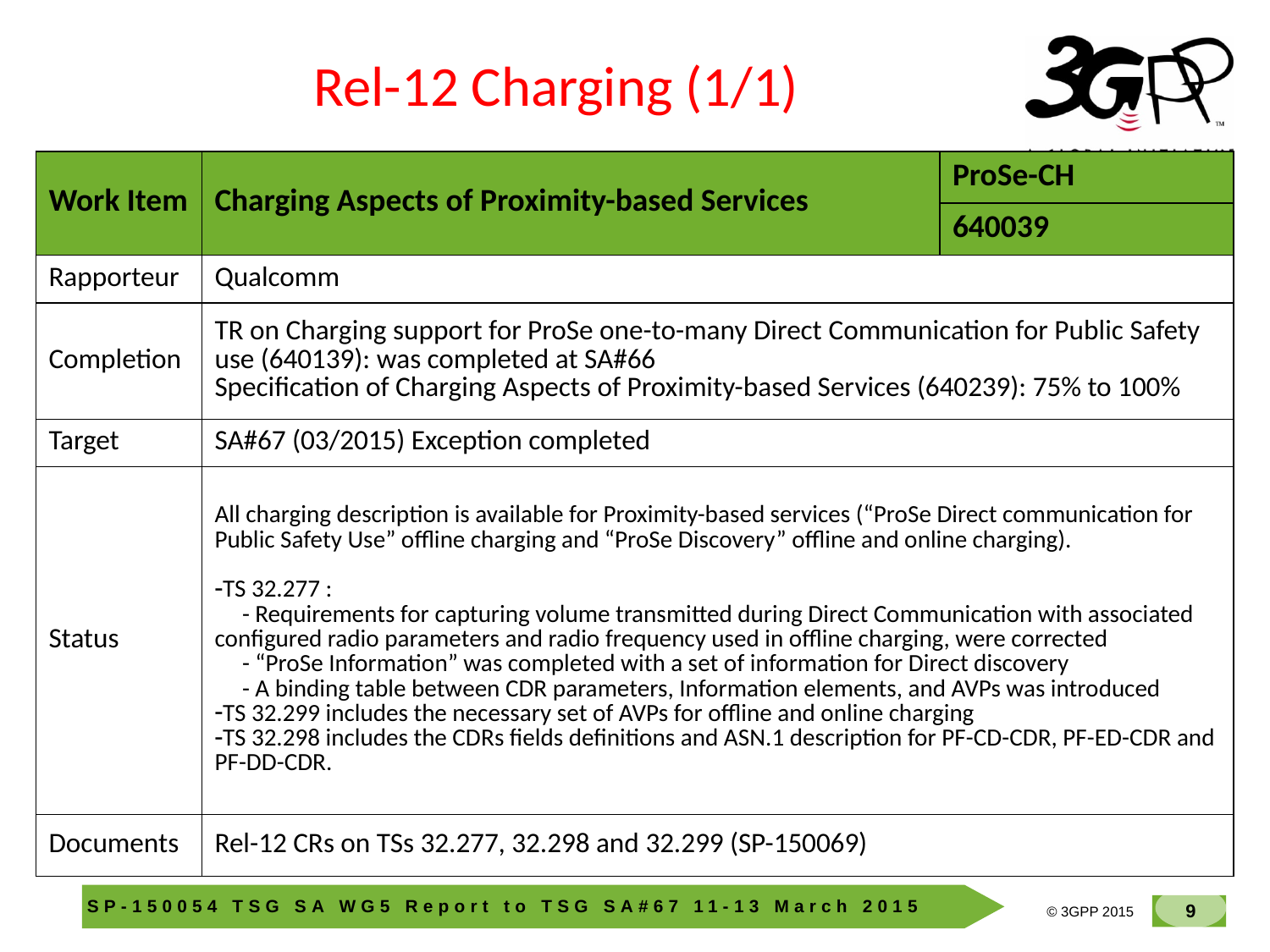

Rel-12 Charging (1/1)
| Work Item | Charging Aspects of Proximity-based Services | ProSe-CH |
| --- | --- | --- |
|  |  | 640039 |
| Rapporteur | Qualcomm |  |
| Completion | TR on Charging support for ProSe one-to-many Direct Communication for Public Safety use (640139): was completed at SA#66 Specification of Charging Aspects of Proximity-based Services (640239): 75% to 100% |  |
| Target | SA#67 (03/2015) Exception completed |  |
| Status | All charging description is available for Proximity-based services (“ProSe Direct communication for Public Safety Use” offline charging and “ProSe Discovery” offline and online charging). TS 32.277 : - Requirements for capturing volume transmitted during Direct Communication with associated configured radio parameters and radio frequency used in offline charging, were corrected - “ProSe Information” was completed with a set of information for Direct discovery - A binding table between CDR parameters, Information elements, and AVPs was introduced TS 32.299 includes the necessary set of AVPs for offline and online charging TS 32.298 includes the CDRs fields definitions and ASN.1 description for PF-CD-CDR, PF-ED-CDR and PF-DD-CDR. |  |
| Documents | Rel-12 CRs on TSs 32.277, 32.298 and 32.299 (SP-150069) |  |